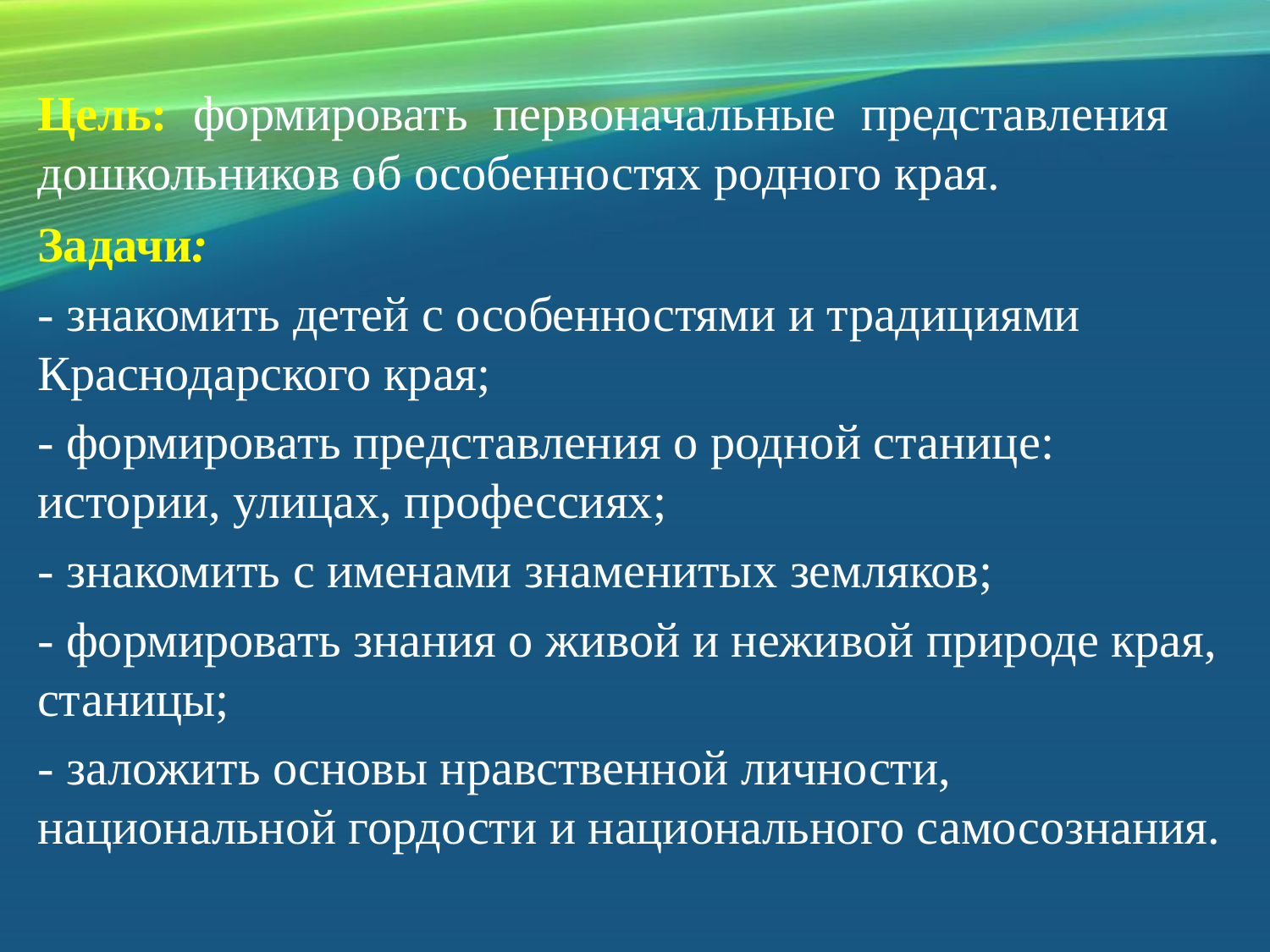

# Цель: формировать первоначальные представления дошкольников об особенностях родного края.
Задачи:
- знакомить детей с особенностями и традициями Краснодарского края;
- формировать представления о родной станице: истории, улицах, профессиях;
- знакомить с именами знаменитых земляков;
- формировать знания о живой и неживой природе края, станицы;
- заложить основы нравственной личности, национальной гордости и национального самосознания.